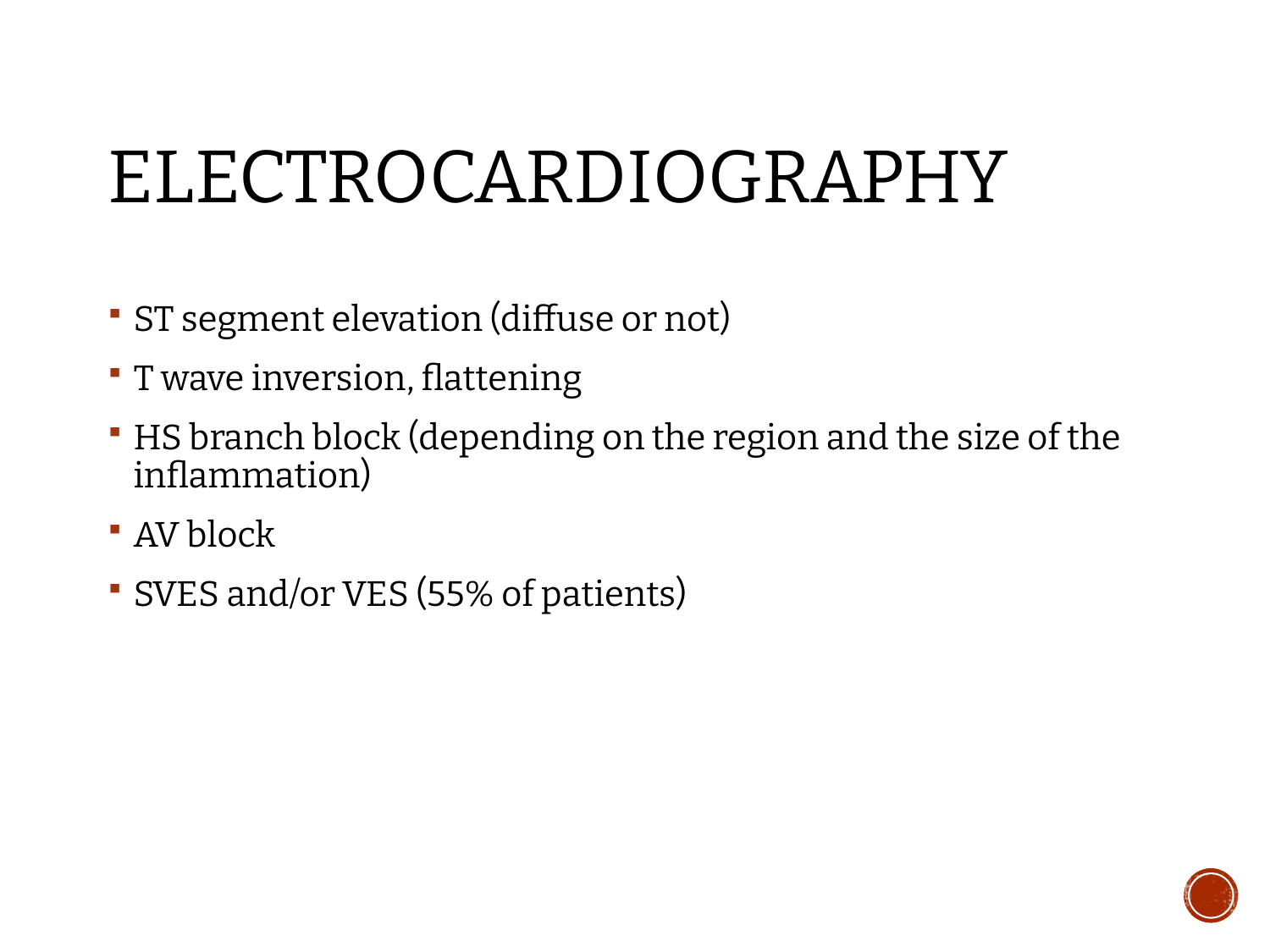

# electrocardiography
ST segment elevation (diffuse or not)
T wave inversion, flattening
HS branch block (depending on the region and the size of the inflammation)
AV block
SVES and/or VES (55% of patients)